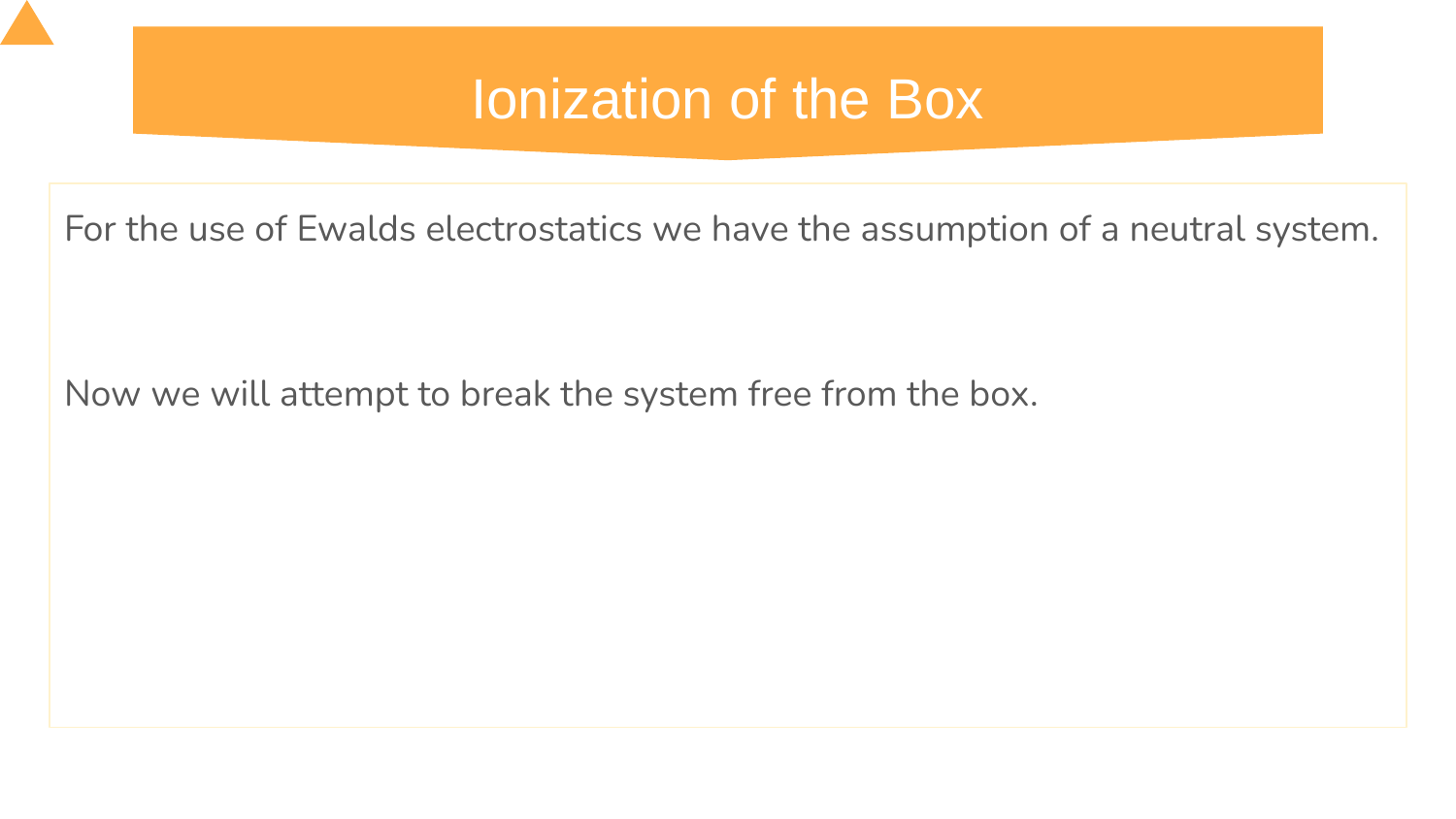

# Ionization of the Box
For the use of Ewalds electrostatics we have the assumption of a neutral system.

Now we will attempt to break the system free from the box.